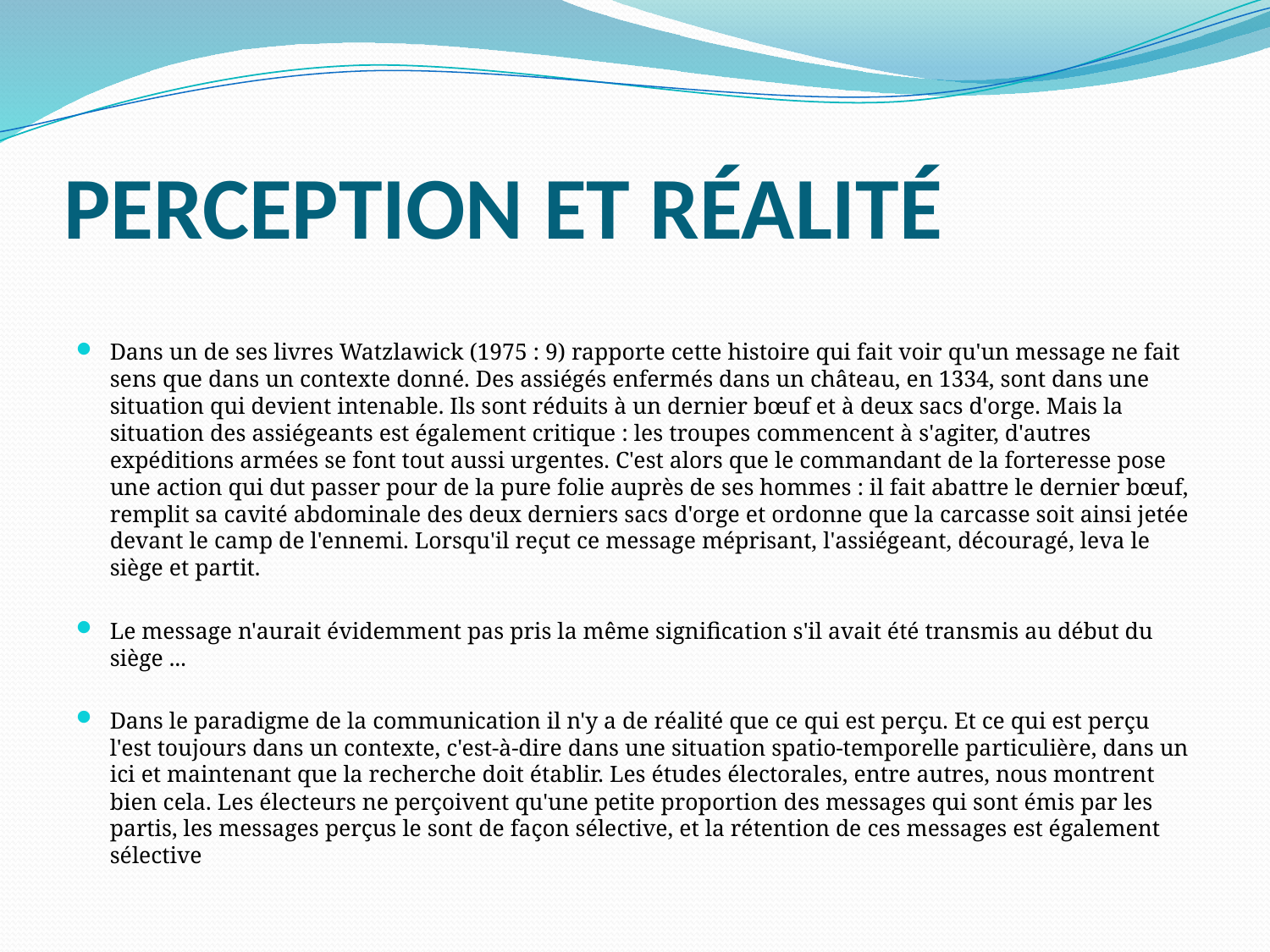

# PERCEPTION ET RÉALITÉ

Dans un de ses livres Watzlawick (1975 : 9) rapporte cette histoire qui fait voir qu'un message ne fait sens que dans un contexte donné. Des assiégés enfermés dans un château, en 1334, sont dans une situation qui devient intenable. Ils sont réduits à un dernier bœuf et à deux sacs d'orge. Mais la situation des assiégeants est également critique : les troupes commencent à s'agiter, d'autres expéditions armées se font tout aussi urgentes. C'est alors que le commandant de la forteresse pose une action qui dut passer pour de la pure folie auprès de ses hommes : il fait abattre le dernier bœuf, remplit sa cavité abdominale des deux derniers sacs d'orge et ordonne que la carcasse soit ainsi jetée devant le camp de l'ennemi. Lorsqu'il reçut ce message méprisant, l'assiégeant, découragé, leva le siège et partit.

Le message n'aurait évidemment pas pris la même signification s'il avait été transmis au début du siège ...

Dans le paradigme de la communication il n'y a de réalité que ce qui est perçu. Et ce qui est perçu l'est toujours dans un contexte, c'est-à-dire dans une situation spatio-temporelle particulière, dans un ici et maintenant que la recherche doit établir. Les études électorales, entre autres, nous montrent bien cela. Les électeurs ne perçoivent qu'une petite proportion des messages qui sont émis par les partis, les messages perçus le sont de façon sélective, et la rétention de ces messages est également sélective